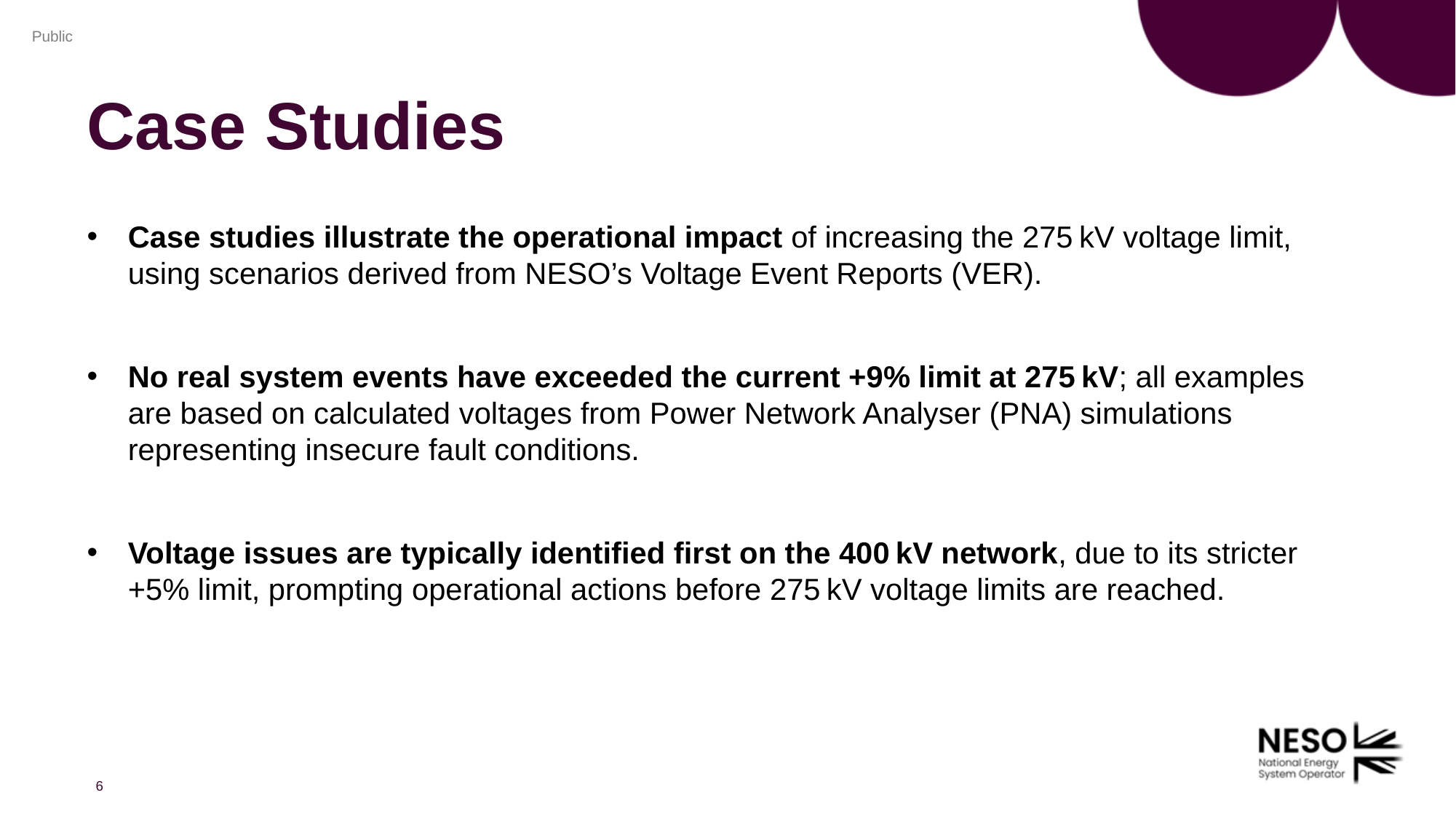

# Case Studies
Case studies illustrate the operational impact of increasing the 275 kV voltage limit, using scenarios derived from NESO’s Voltage Event Reports (VER).

No real system events have exceeded the current +9% limit at 275 kV; all examples are based on calculated voltages from Power Network Analyser (PNA) simulations representing insecure fault conditions.

Voltage issues are typically identified first on the 400 kV network, due to its stricter +5% limit, prompting operational actions before 275 kV voltage limits are reached.